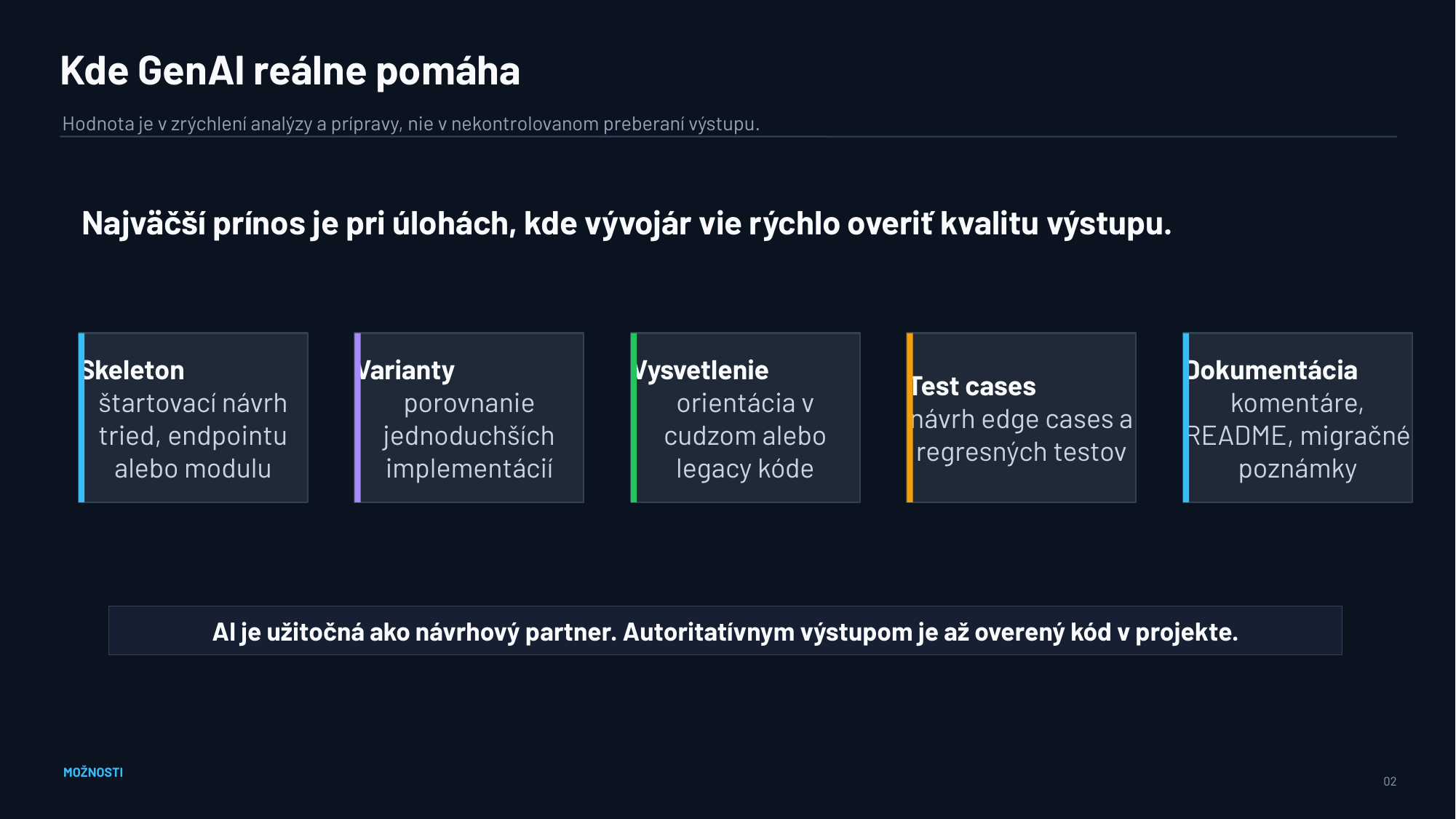

Kde GenAI reálne pomáha
Hodnota je v zrýchlení analýzy a prípravy, nie v nekontrolovanom preberaní výstupu.

Najväčší prínos je pri úlohách, kde vývojár vie rýchlo overiť kvalitu výstupu.
Skeleton
štartovací návrh tried, endpointu alebo modulu

Varianty
porovnanie jednoduchších implementácií

Vysvetlenie
orientácia v cudzom alebo legacy kóde

Test cases
návrh edge cases a regresných testov

Dokumentácia
komentáre, README, migračné poznámky

AI je užitočná ako návrhový partner. Autoritatívnym výstupom je až overený kód v projekte.
MOŽNOSTI
02